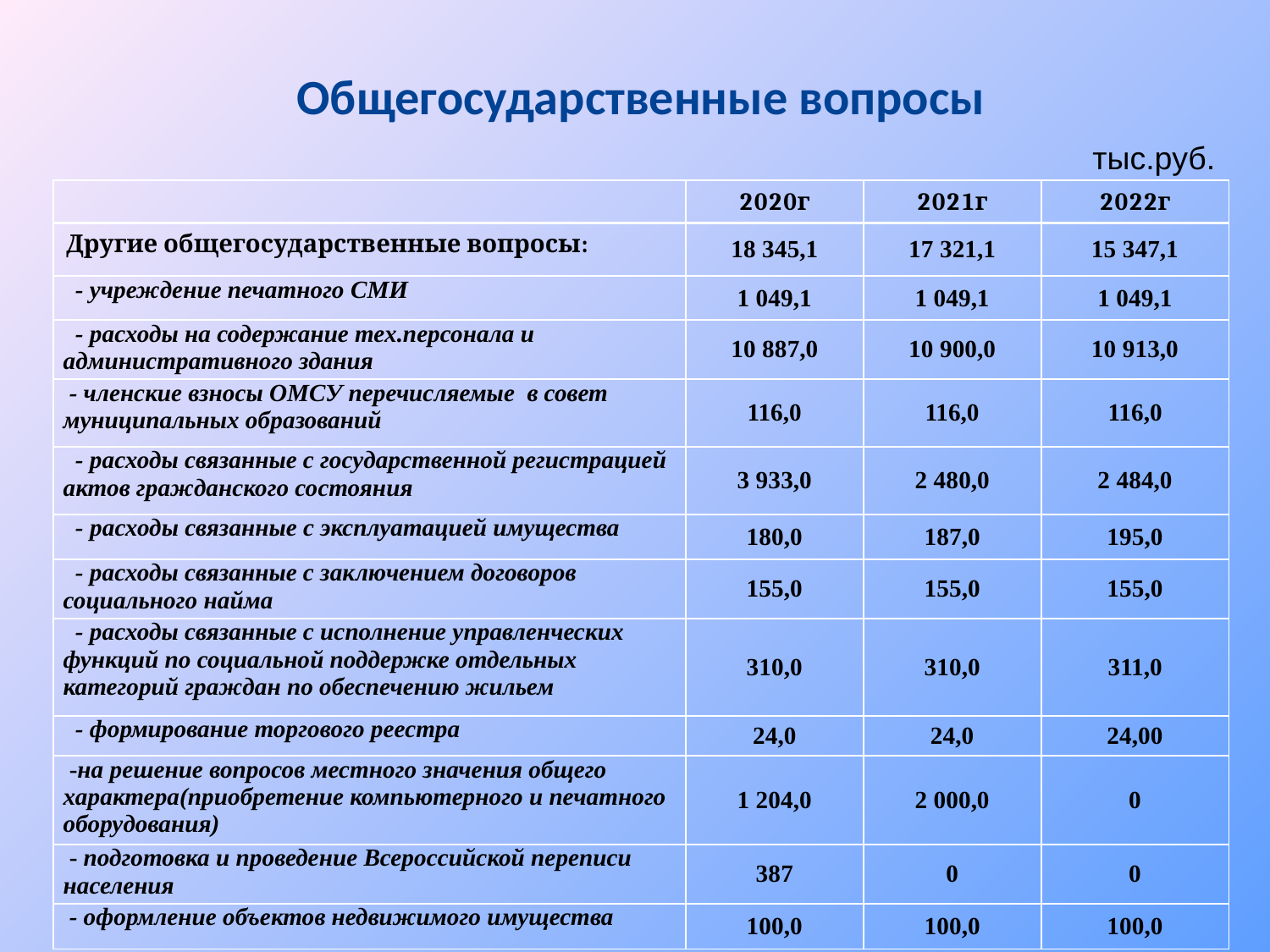

# Общегосударственные вопросы
тыс.руб.
|  | 2020г | 2021г | 2022г |
| --- | --- | --- | --- |
| Другие общегосударственные вопросы: | 18 345,1 | 17 321,1 | 15 347,1 |
| - учреждение печатного СМИ | 1 049,1 | 1 049,1 | 1 049,1 |
| - расходы на содержание тех.персонала и административного здания | 10 887,0 | 10 900,0 | 10 913,0 |
| - членские взносы ОМСУ перечисляемые в совет муниципальных образований | 116,0 | 116,0 | 116,0 |
| - расходы связанные с государственной регистрацией актов гражданского состояния | 3 933,0 | 2 480,0 | 2 484,0 |
| - расходы связанные с эксплуатацией имущества | 180,0 | 187,0 | 195,0 |
| - расходы связанные с заключением договоров социального найма | 155,0 | 155,0 | 155,0 |
| - расходы связанные с исполнение управленческих функций по социальной поддержке отдельных категорий граждан по обеспечению жильем | 310,0 | 310,0 | 311,0 |
| - формирование торгового реестра | 24,0 | 24,0 | 24,00 |
| -на решение вопросов местного значения общего характера(приобретение компьютерного и печатного оборудования) | 1 204,0 | 2 000,0 | 0 |
| - подготовка и проведение Всероссийской переписи населения | 387 | 0 | 0 |
| - оформление объектов недвижимого имущества | 100,0 | 100,0 | 100,0 |